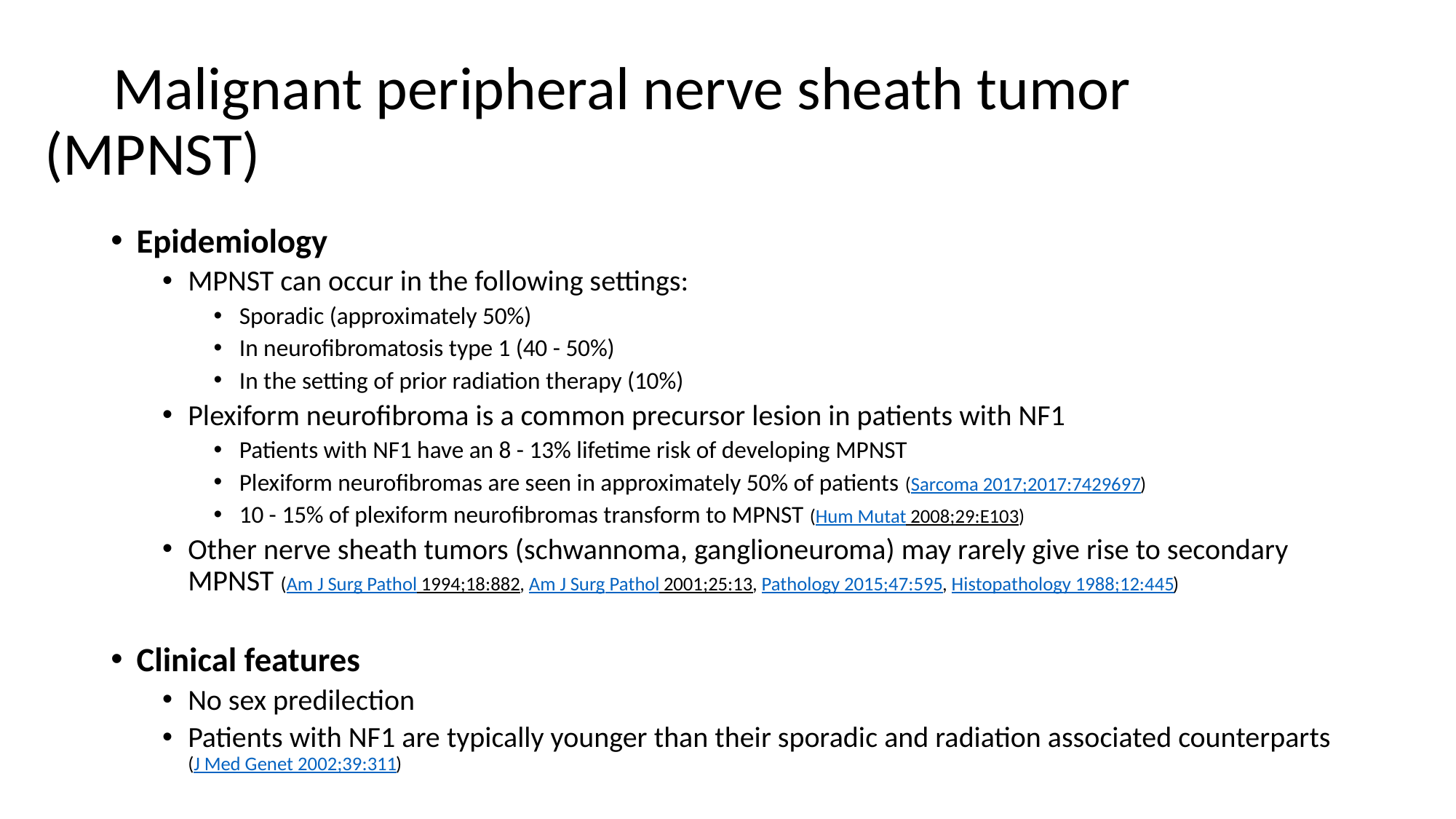

# Malignant peripheral nerve sheath tumor (MPNST)
Epidemiology
MPNST can occur in the following settings:
Sporadic (approximately 50%)
In neurofibromatosis type 1 (40 - 50%)
In the setting of prior radiation therapy (10%)
Plexiform neurofibroma is a common precursor lesion in patients with NF1
Patients with NF1 have an 8 - 13% lifetime risk of developing MPNST
Plexiform neurofibromas are seen in approximately 50% of patients (Sarcoma 2017;2017:7429697)
10 - 15% of plexiform neurofibromas transform to MPNST (Hum Mutat 2008;29:E103)
Other nerve sheath tumors (schwannoma, ganglioneuroma) may rarely give rise to secondary MPNST (Am J Surg Pathol 1994;18:882, Am J Surg Pathol 2001;25:13, Pathology 2015;47:595, Histopathology 1988;12:445)

Clinical features
No sex predilection
Patients with NF1 are typically younger than their sporadic and radiation associated counterparts (J Med Genet 2002;39:311)